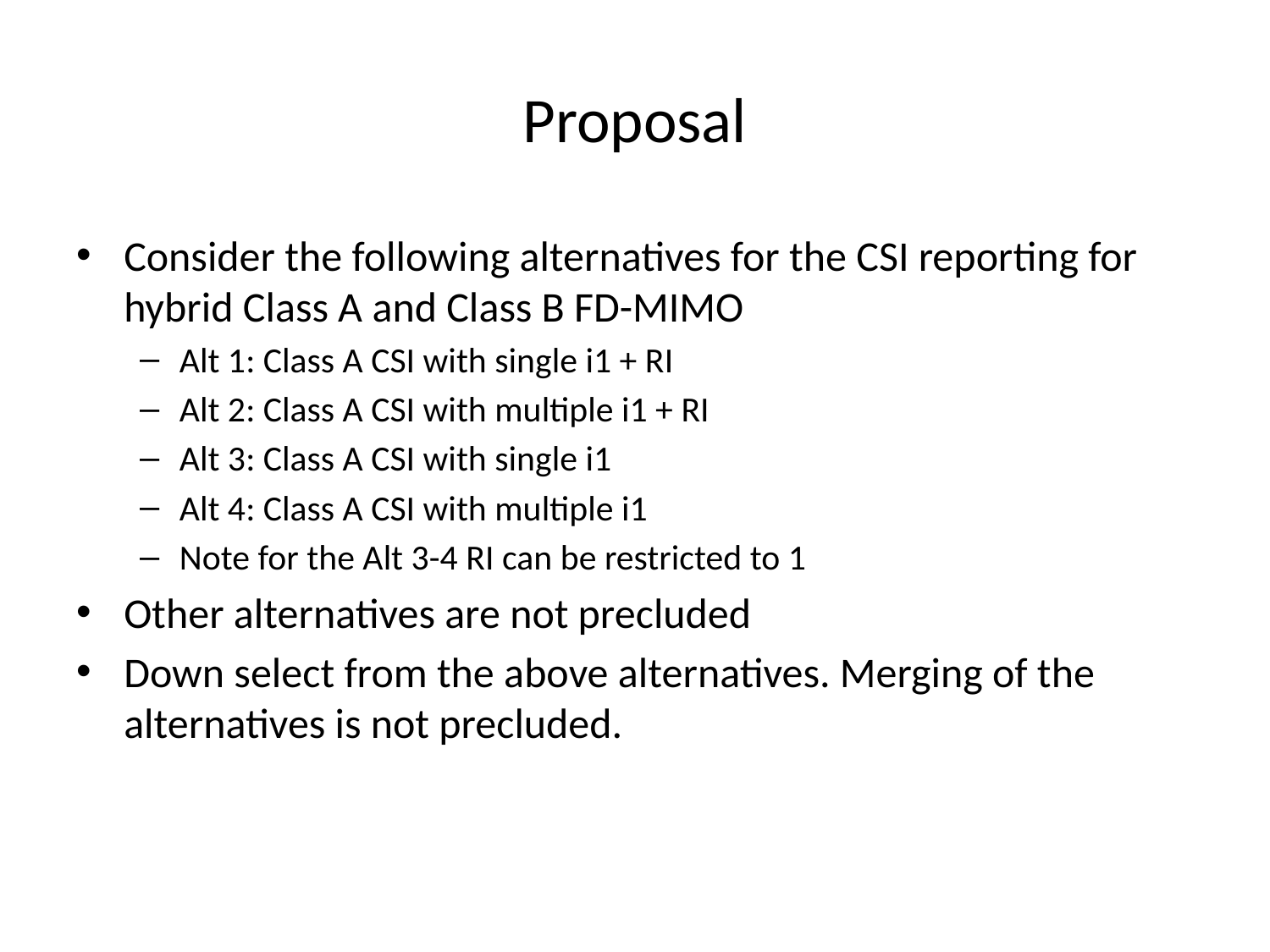

# Proposal
Consider the following alternatives for the CSI reporting for hybrid Class A and Class B FD-MIMO
Alt 1: Class A CSI with single i1 + RI
Alt 2: Class A CSI with multiple i1 + RI
Alt 3: Class A CSI with single i1
Alt 4: Class A CSI with multiple i1
Note for the Alt 3-4 RI can be restricted to 1
Other alternatives are not precluded
Down select from the above alternatives. Merging of the alternatives is not precluded.